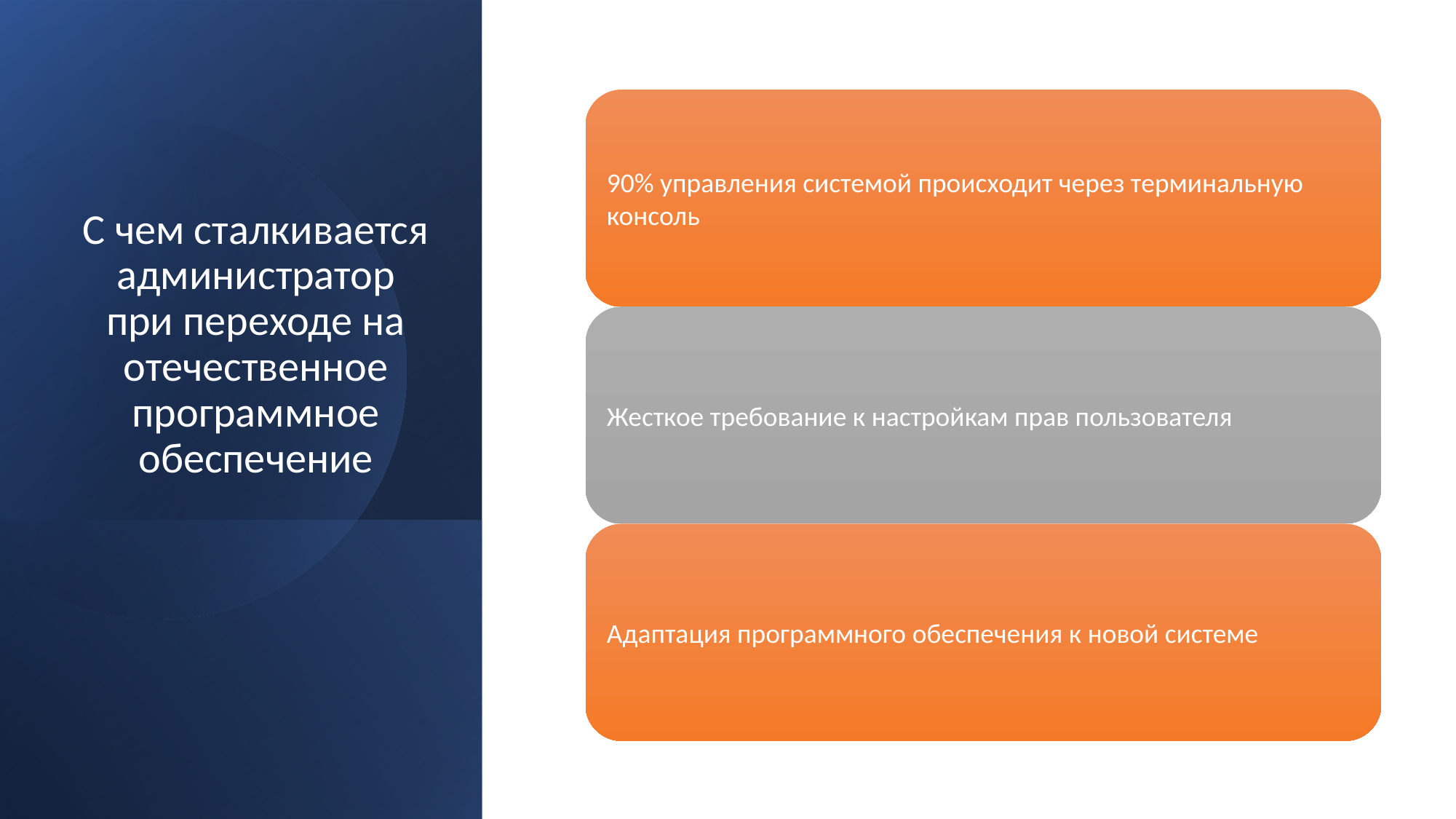

90% управления системой происходит через терминальную консоль
Жесткое требование к настройкам прав пользователя
Адаптация программного обеспечения к новой системе

# С чем сталкивается администратор при переходе на отечественное программное обеспечение